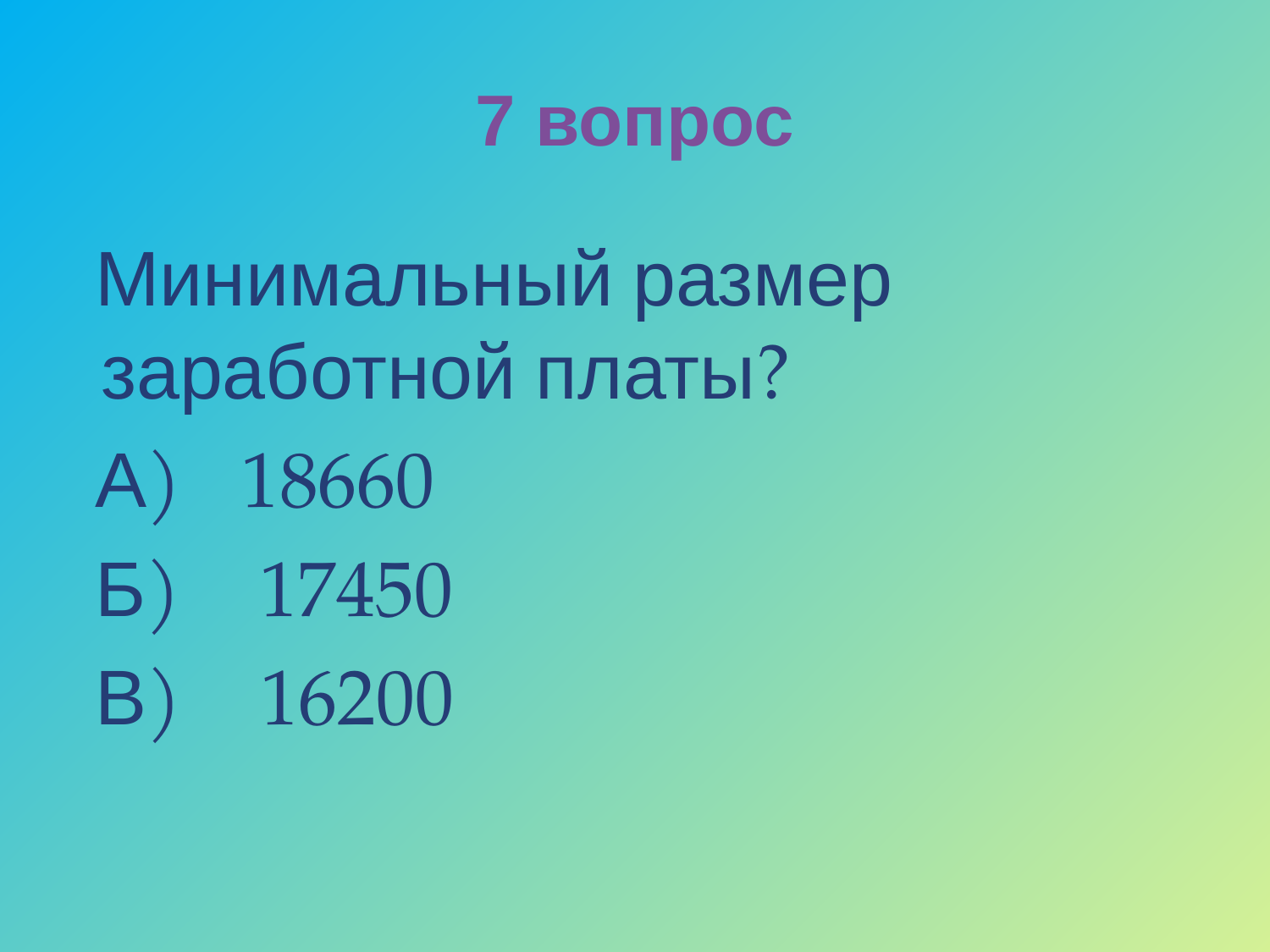

# 7 вопрос
Минимальный размер заработной платы?
А)   18660
Б)    17450
В)    16200